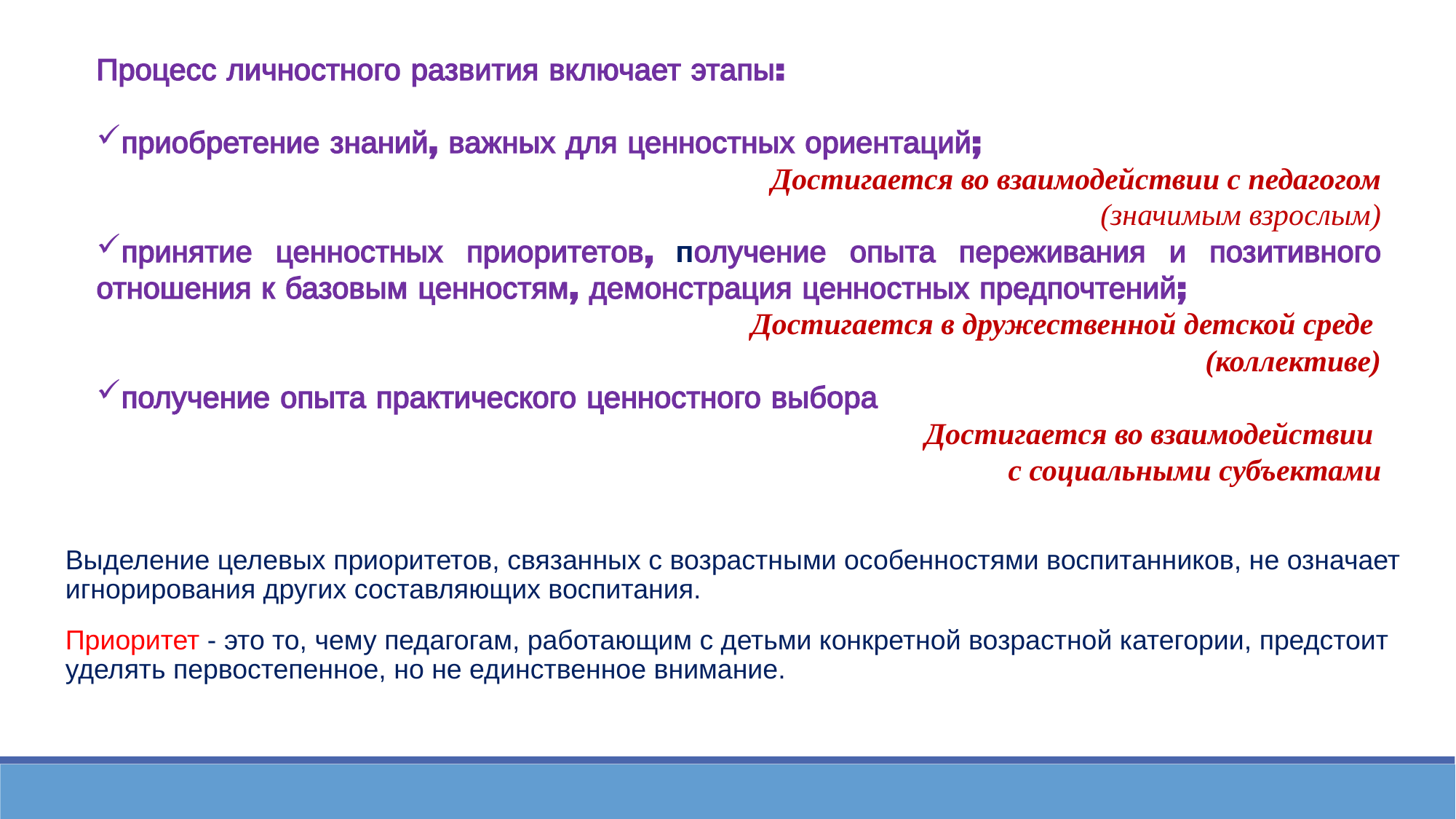

Процесс личностного развития включает этапы:

приобретение знаний, важных для ценностных ориентаций;
Достигается во взаимодействии с педагогом
(значимым взрослым)
принятие ценностных приоритетов, получение опыта переживания и позитивного отношения к базовым ценностям, демонстрация ценностных предпочтений;
Достигается в дружественной детской среде
(коллективе)
получение опыта практического ценностного выбора
Достигается во взаимодействии
с социальными субъектами
Выделение целевых приоритетов, связанных с возрастными особенностями воспитанников, не означает игнорирования других составляющих воспитания.
Приоритет - это то, чему педагогам, работающим с детьми конкретной возрастной категории, предстоит уделять первостепенное, но не единственное внимание.